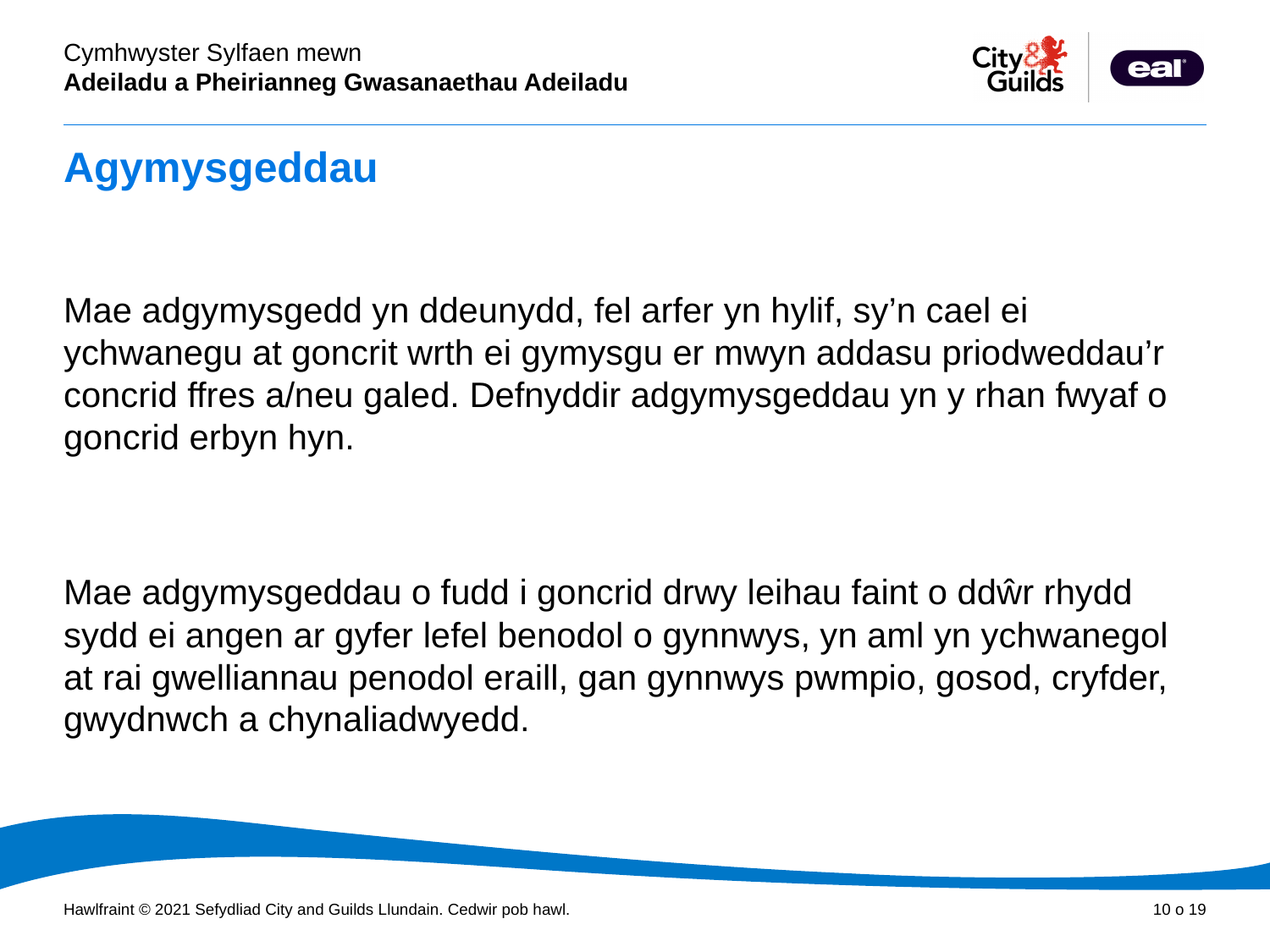

# Agymysgeddau

Mae adgymysgedd yn ddeunydd, fel arfer yn hylif, sy’n cael ei ychwanegu at goncrit wrth ei gymysgu er mwyn addasu priodweddau’r concrid ffres a/neu galed. Defnyddir adgymysgeddau yn y rhan fwyaf o goncrid erbyn hyn.

Mae adgymysgeddau o fudd i goncrid drwy leihau faint o ddŵr rhydd sydd ei angen ar gyfer lefel benodol o gynnwys, yn aml yn ychwanegol at rai gwelliannau penodol eraill, gan gynnwys pwmpio, gosod, cryfder, gwydnwch a chynaliadwyedd.